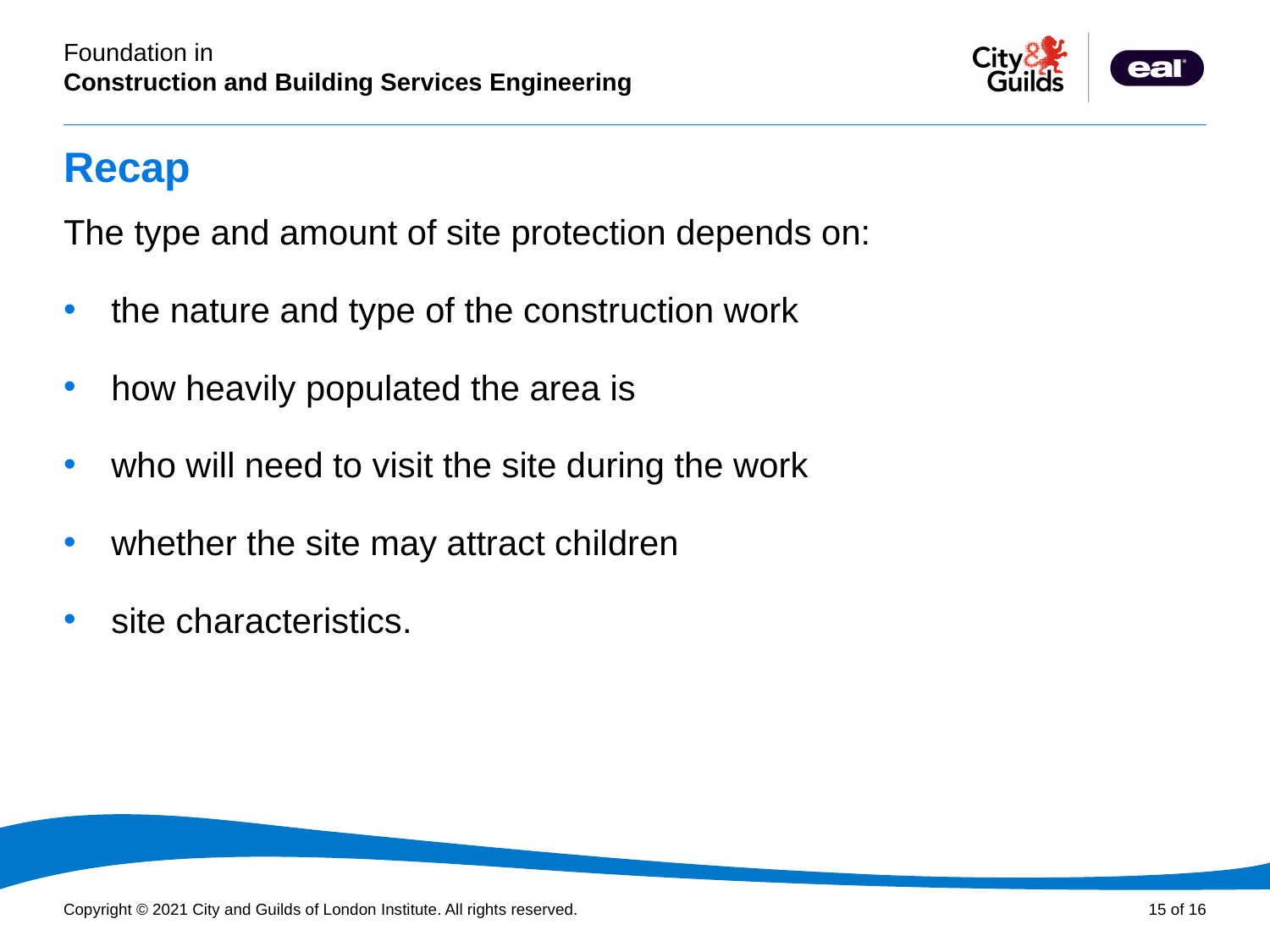

# Recap
The type and amount of site protection depends on:
the nature and type of the construction work
how heavily populated the area is
who will need to visit the site during the work
whether the site may attract children
site characteristics.